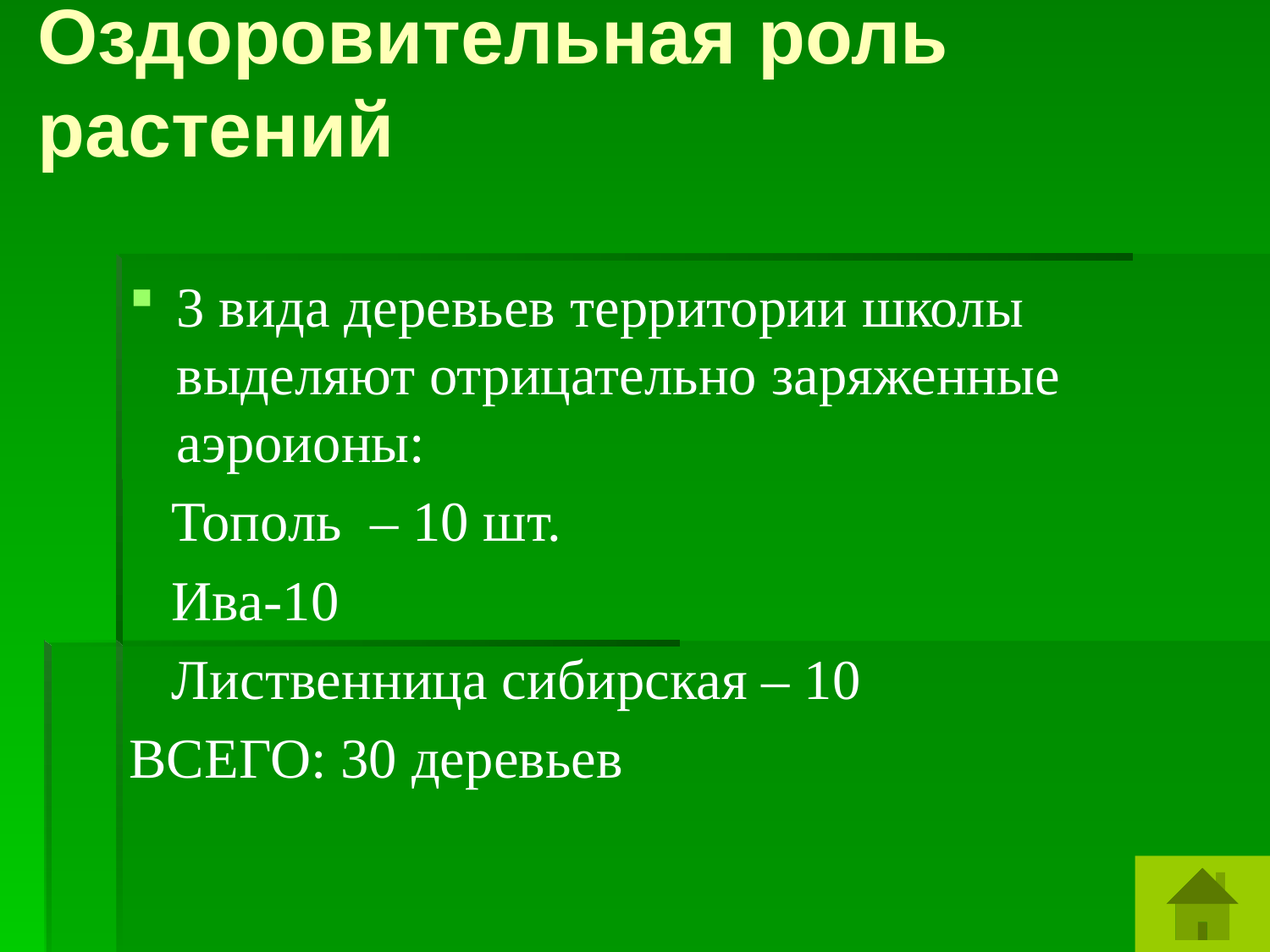

# Оздоровительная роль растений
3 вида деревьев территории школы выделяют отрицательно заряженные аэроионы:
   Тополь  – 10 шт.
   Ива-10
   Лиственница сибирская – 10
ВСЕГО: 30 деревьев